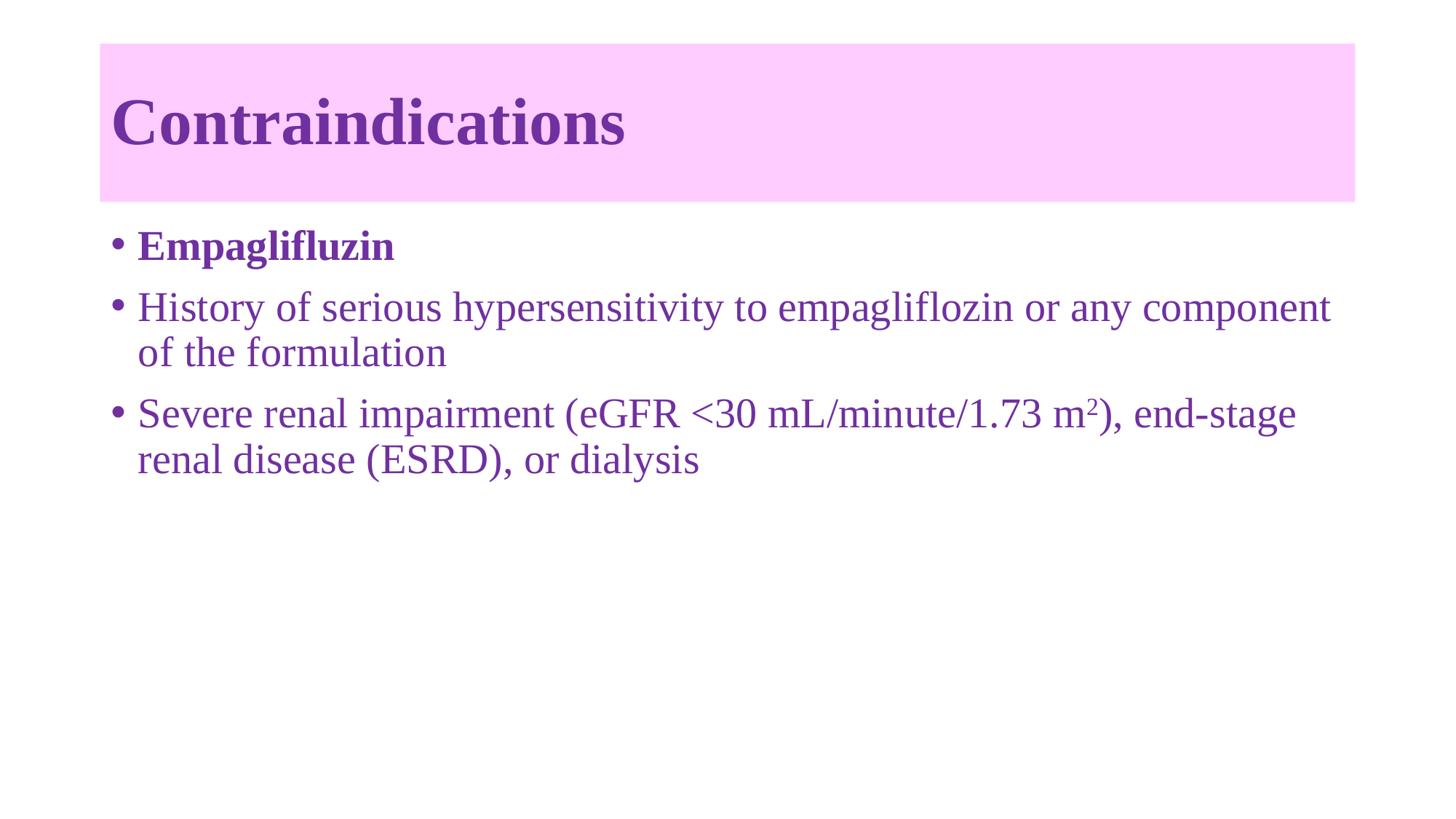

# Contraindications
Empaglifluzin
History of serious hypersensitivity to empagliflozin or any component of the formulation
Severe renal impairment (eGFR <30 mL/minute/1.73 m2), end-stage renal disease (ESRD), or dialysis